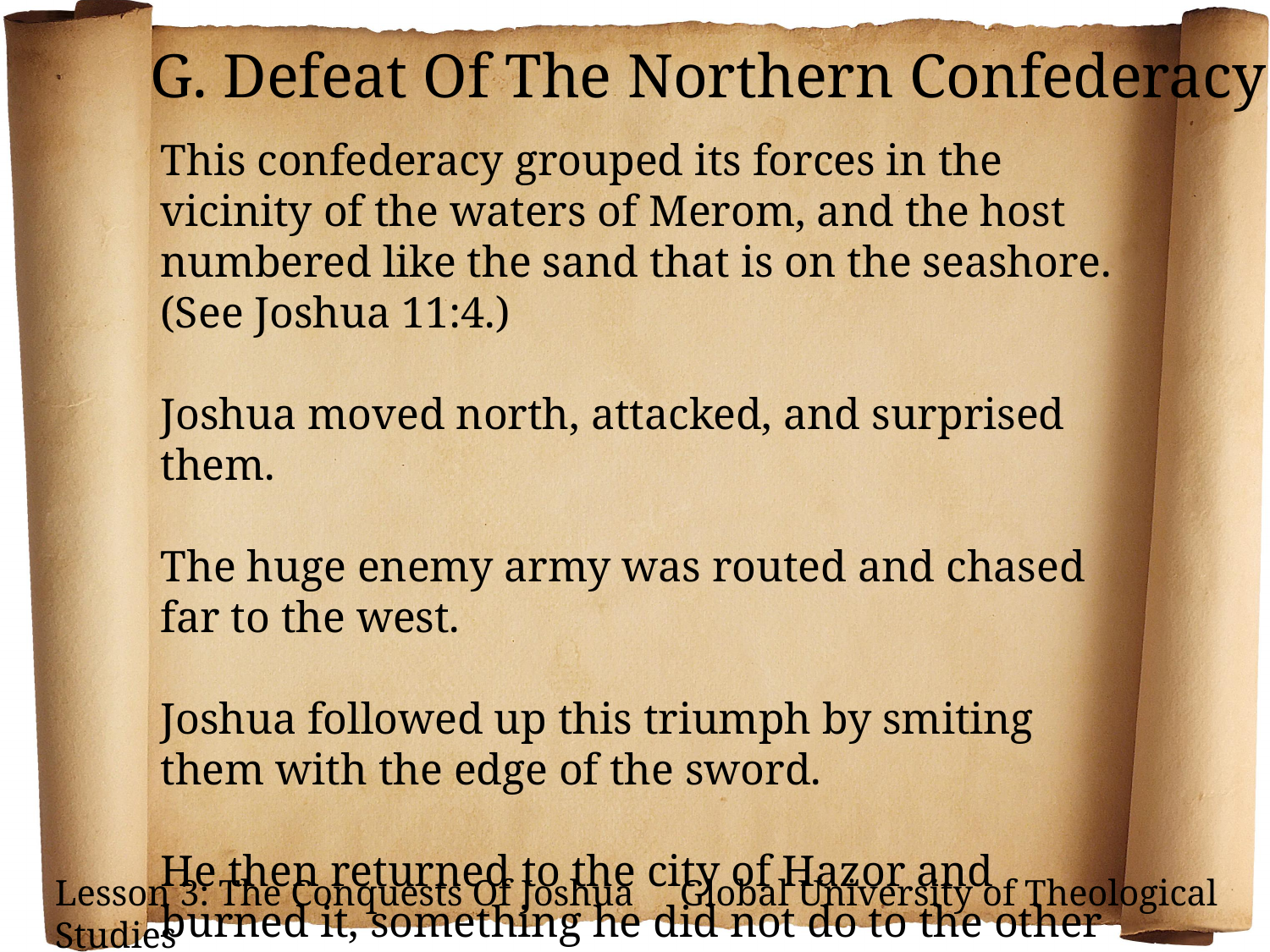

G. Defeat Of The Northern Confederacy
This confederacy grouped its forces in the vicinity of the waters of Merom, and the host numbered like the sand that is on the seashore. (See Joshua 11:4.)

Joshua moved north, attacked, and surprised them.

The huge enemy army was routed and chased
far to the west.

Joshua followed up this triumph by smiting them with the edge of the sword.

He then returned to the city of Hazor and burned it, something he did not do to the other cities.
Lesson 3: The Conquests Of Joshua     Global University of Theological Studies